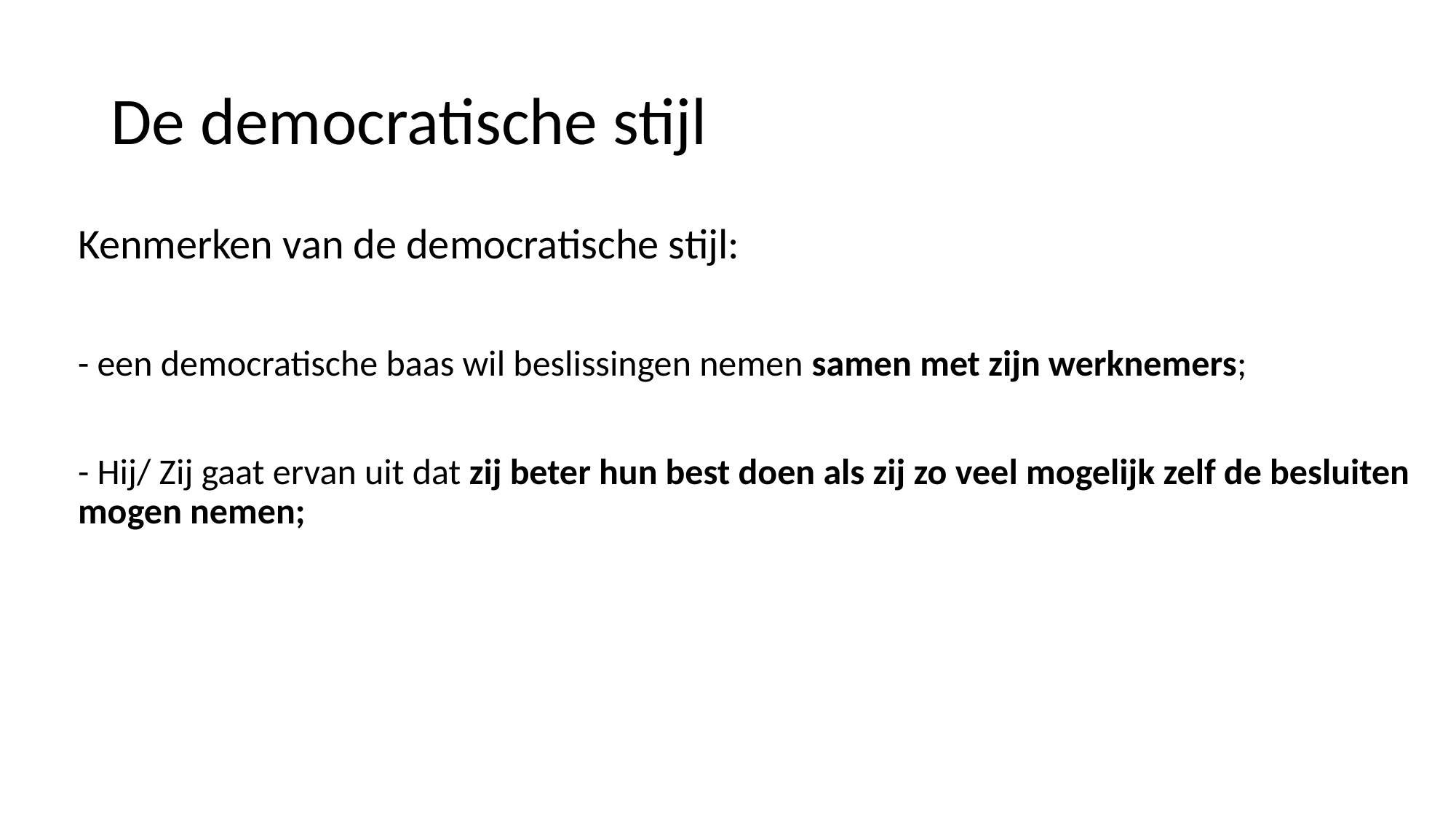

# De democratische stijl
Kenmerken van de democratische stijl:

- een democratische baas wil beslissingen nemen samen met zijn werknemers;

- Hij/ Zij gaat ervan uit dat zij beter hun best doen als zij zo veel mogelijk zelf de besluiten mogen nemen;